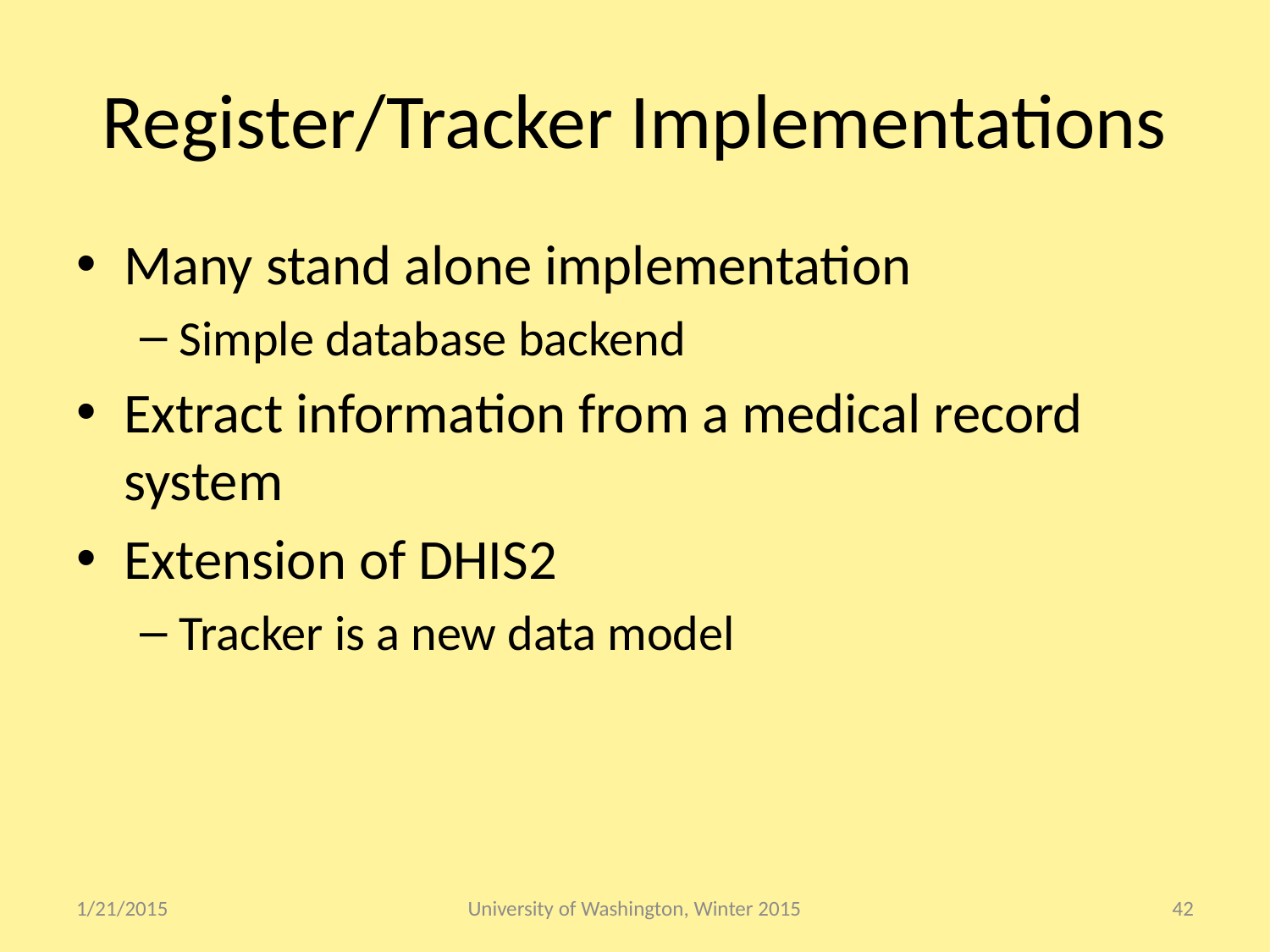

# Register/Tracker Implementations
Many stand alone implementation
Simple database backend
Extract information from a medical record system
Extension of DHIS2
Tracker is a new data model
1/21/2015
University of Washington, Winter 2015
42